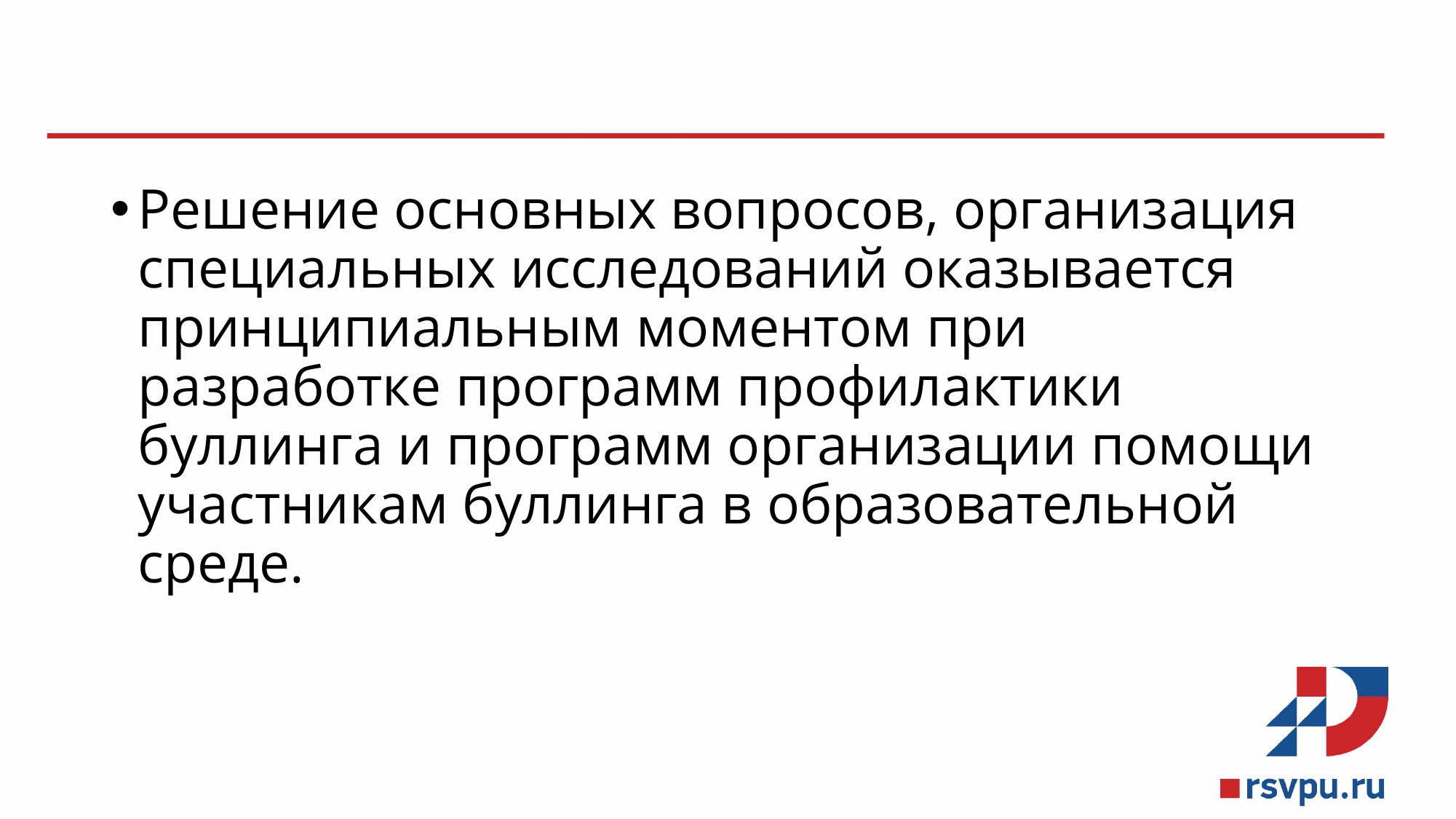

Решение основных вопросов, организация специальных исследований оказывается принципиальным моментом при разработке программ профилактики буллинга и программ организации помощи участникам буллинга в образовательной среде.